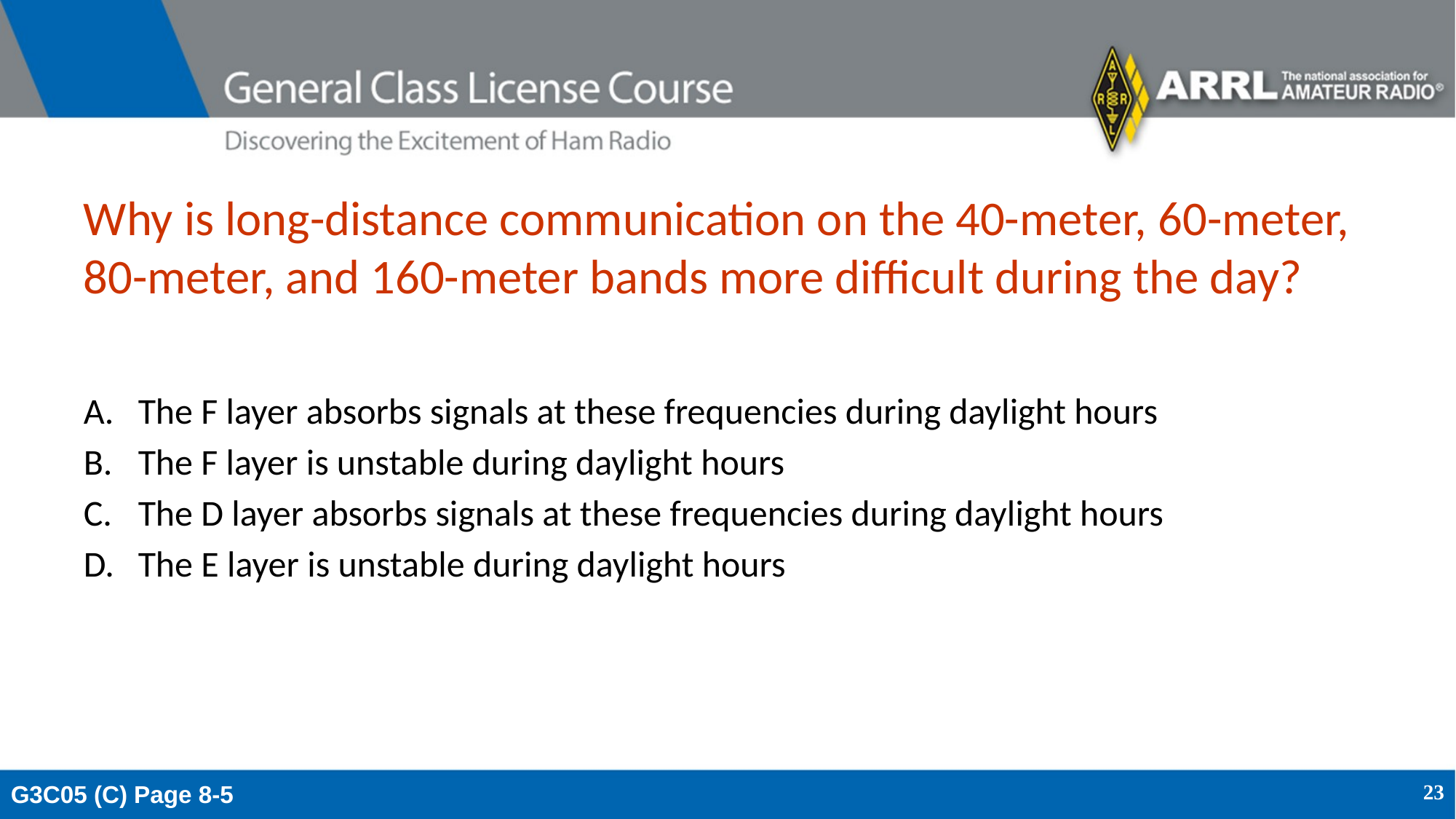

# Why is long-distance communication on the 40-meter, 60-meter, 80-meter, and 160-meter bands more difficult during the day?
The F layer absorbs signals at these frequencies during daylight hours
The F layer is unstable during daylight hours
The D layer absorbs signals at these frequencies during daylight hours
The E layer is unstable during daylight hours
G3C05 (C) Page 8-5
23